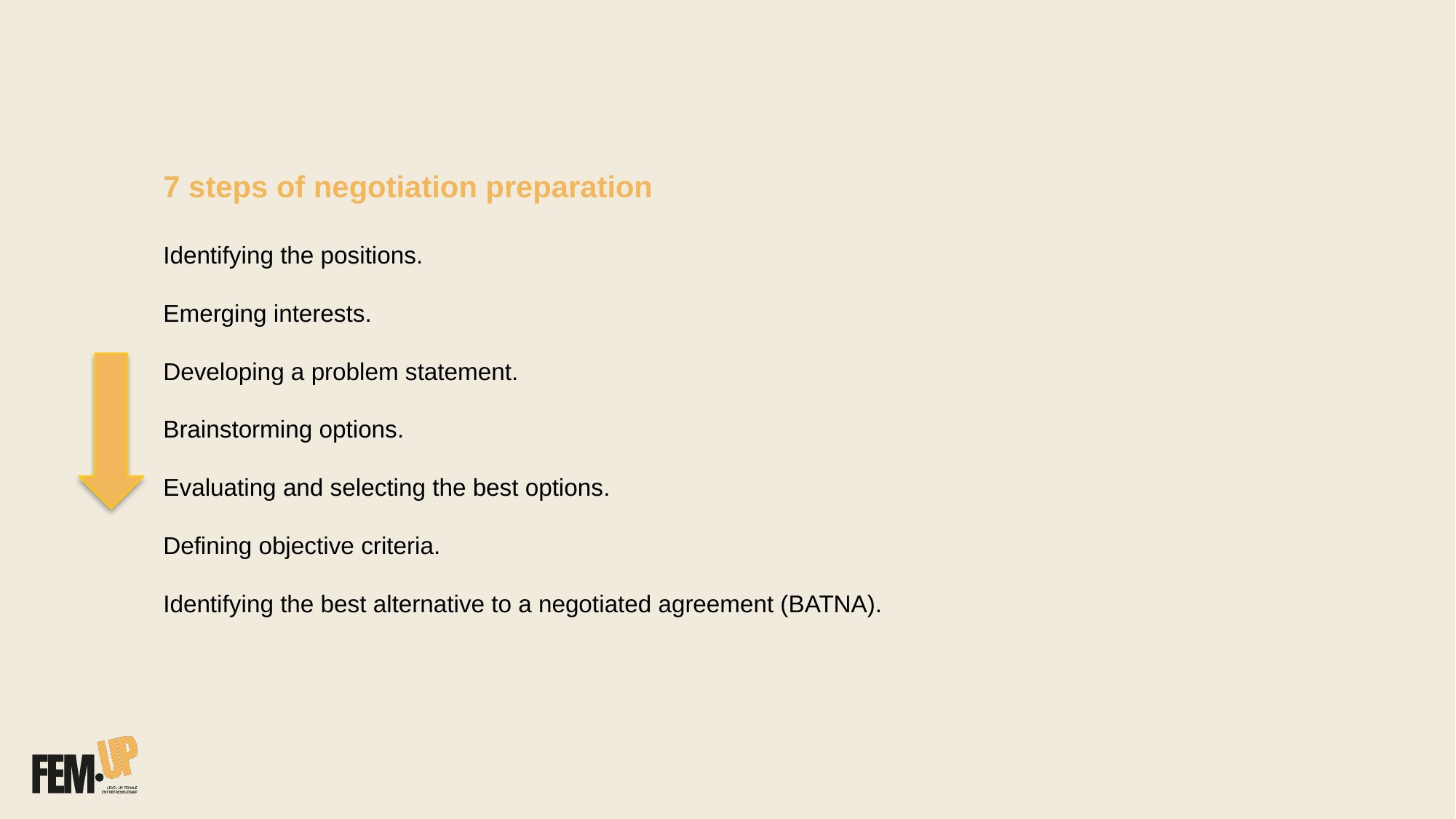

# 7 steps of negotiation preparation Identifying the positions. Emerging interests. Developing a problem statement. Brainstorming options. Evaluating and selecting the best options. Defining objective criteria. Identifying the best alternative to a negotiated agreement (BATNA).